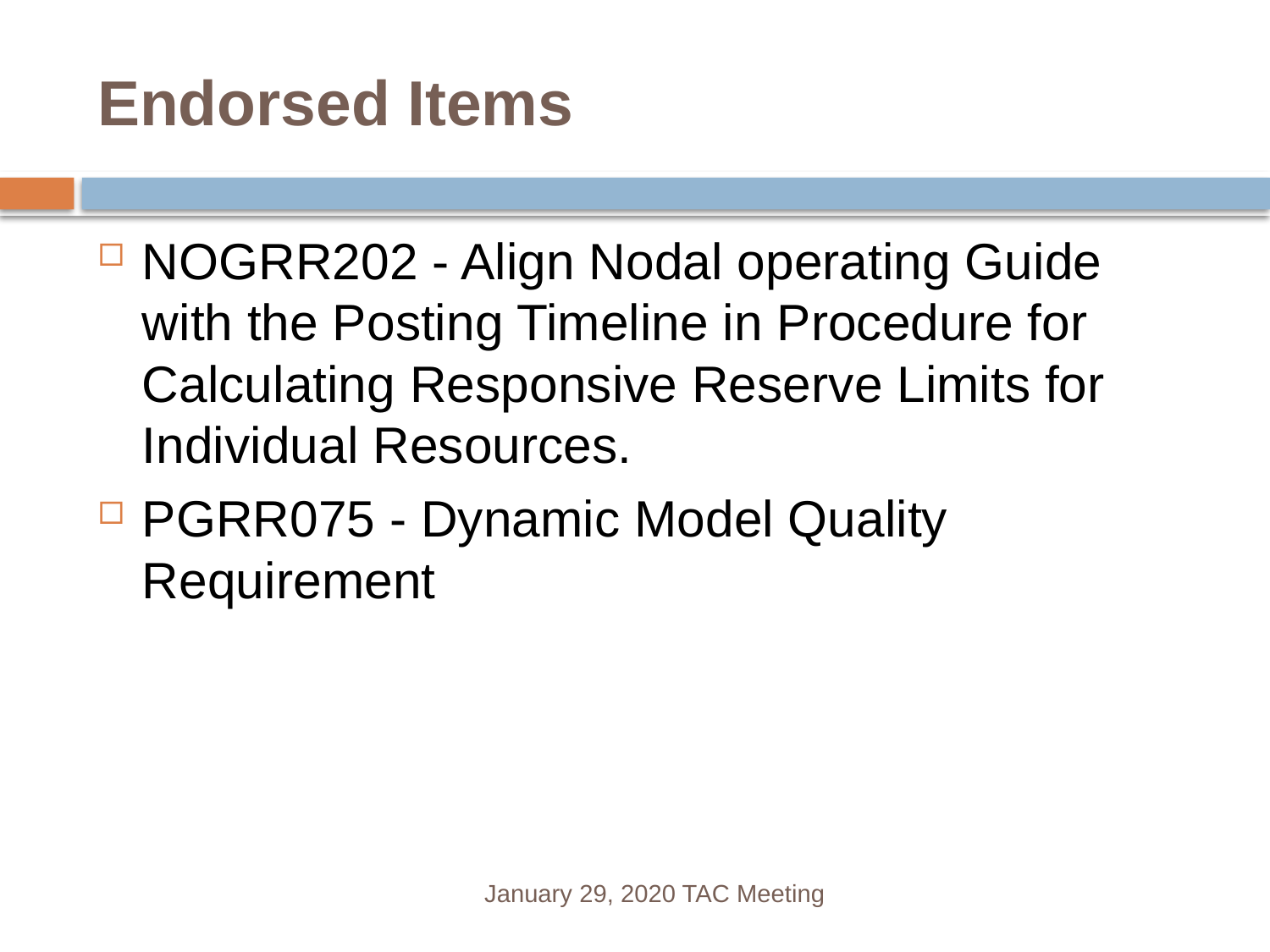

# Endorsed Items
NOGRR202 - Align Nodal operating Guide with the Posting Timeline in Procedure for Calculating Responsive Reserve Limits for Individual Resources.
PGRR075 - Dynamic Model Quality Requirement

January 29, 2020 TAC Meeting